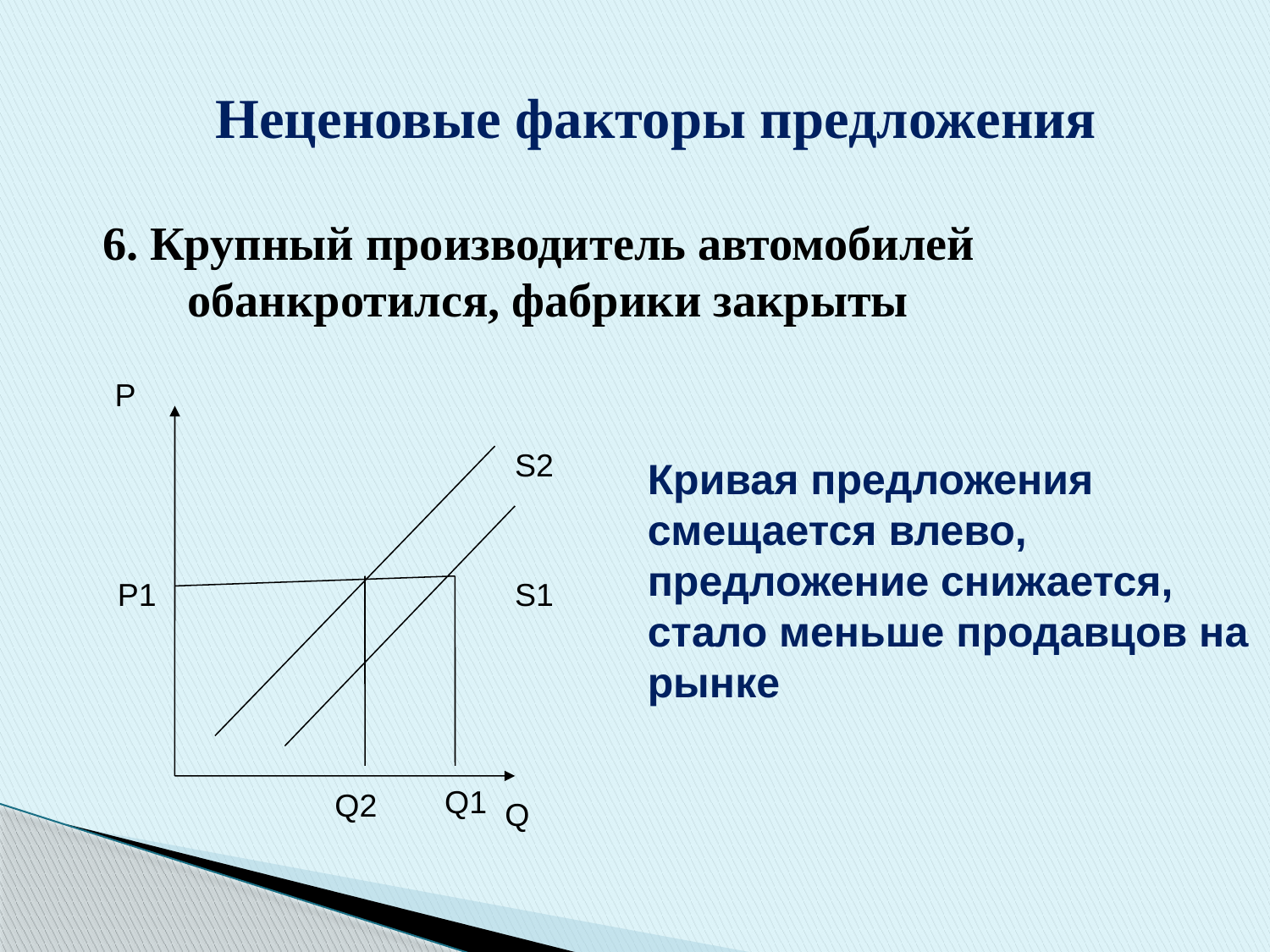

# Неценовые факторы предложения
6. Крупный производитель автомобилей обанкротился, фабрики закрыты
Р

S2

Кривая предложения смещается влево, предложение снижается, стало меньше продавцов на рынке

P1
S1

Q1
Q2
Q